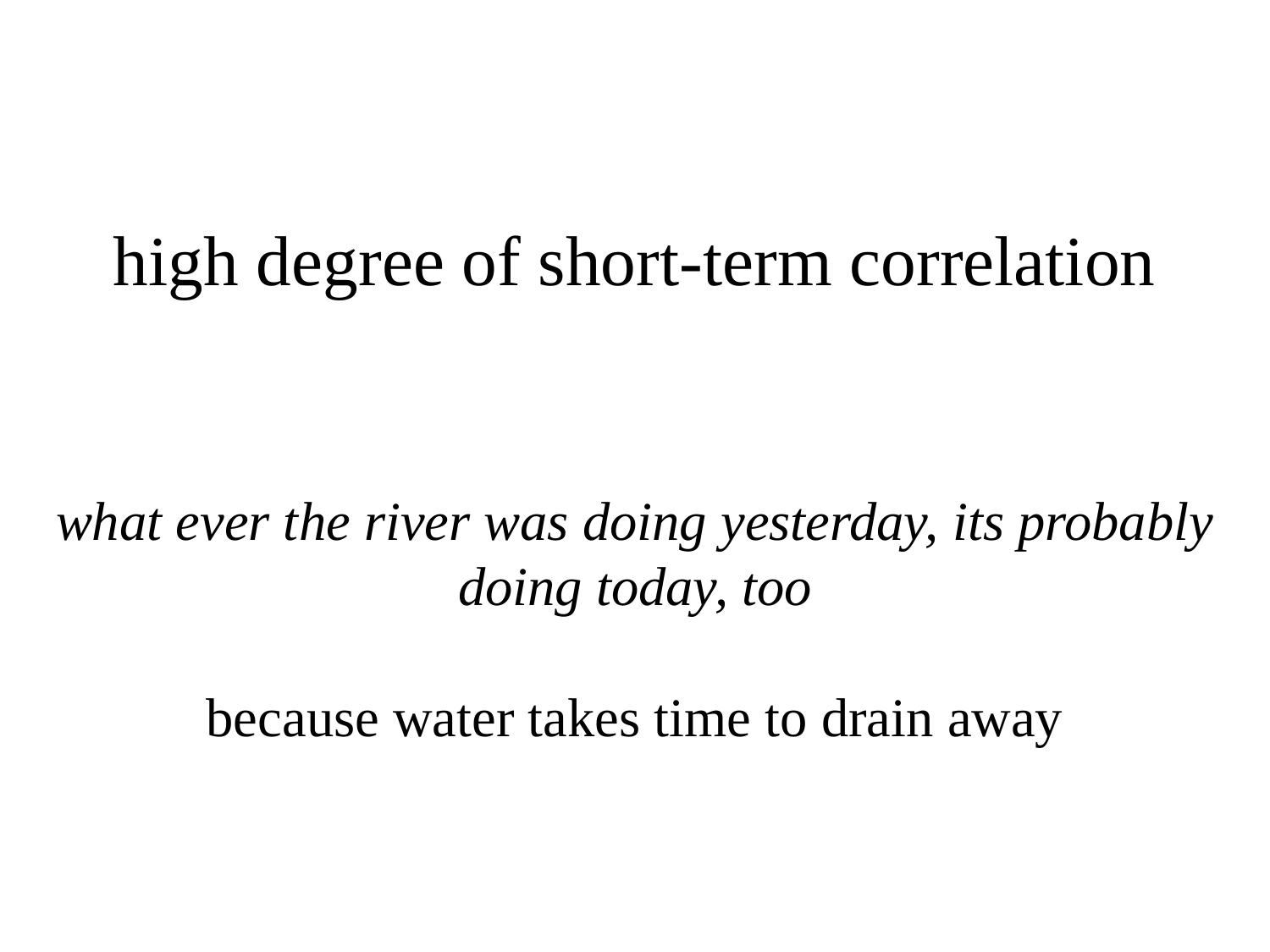

# high degree of short-term correlation what ever the river was doing yesterday, its probably doing today, too because water takes time to drain away